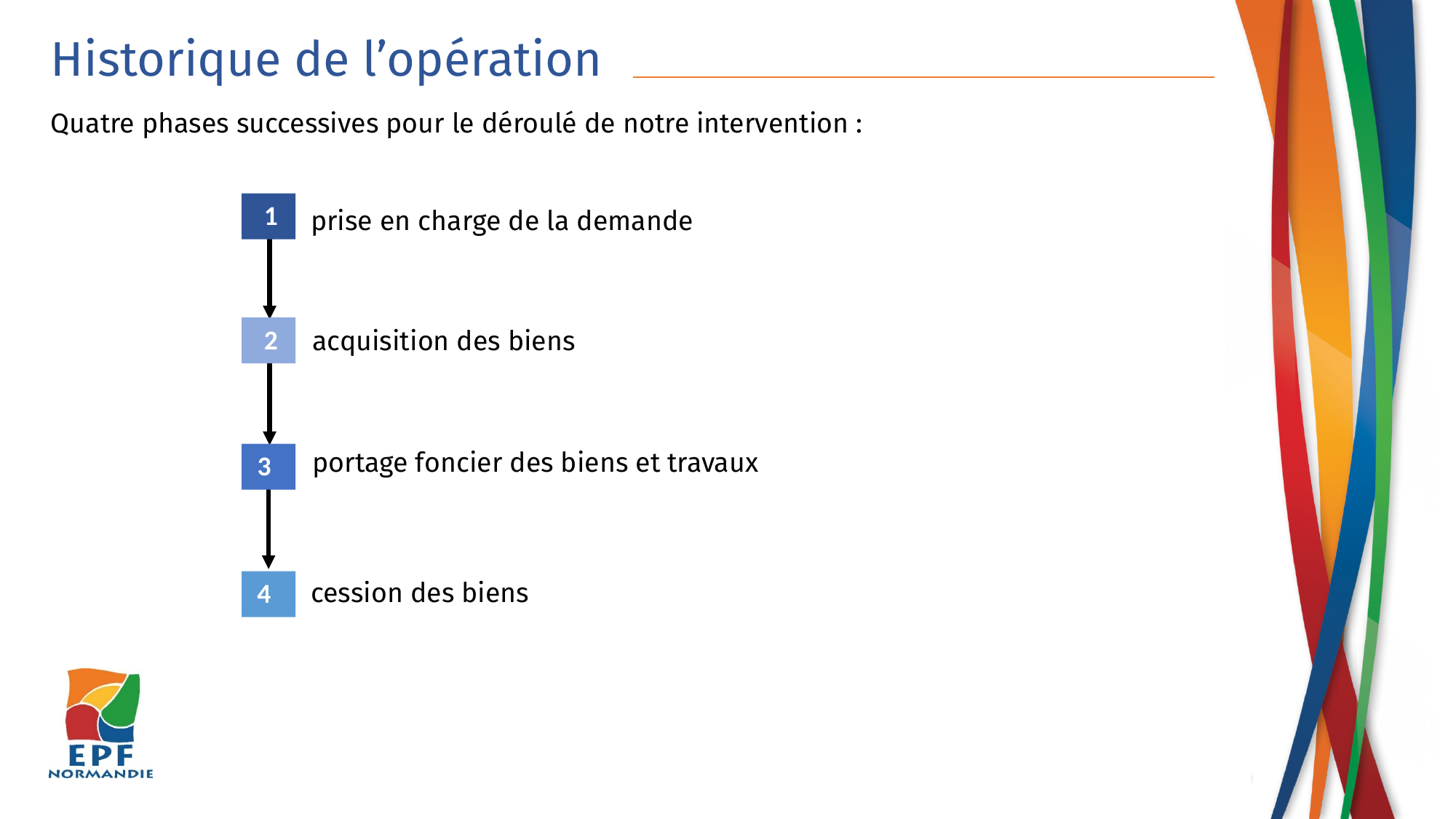

Historique de l’opération
Quatre phases successives pour le déroulé de notre intervention :
1

prise en charge de la demande
2

acquisition des biens
3

portage foncier des biens et travaux
4

cession des biens